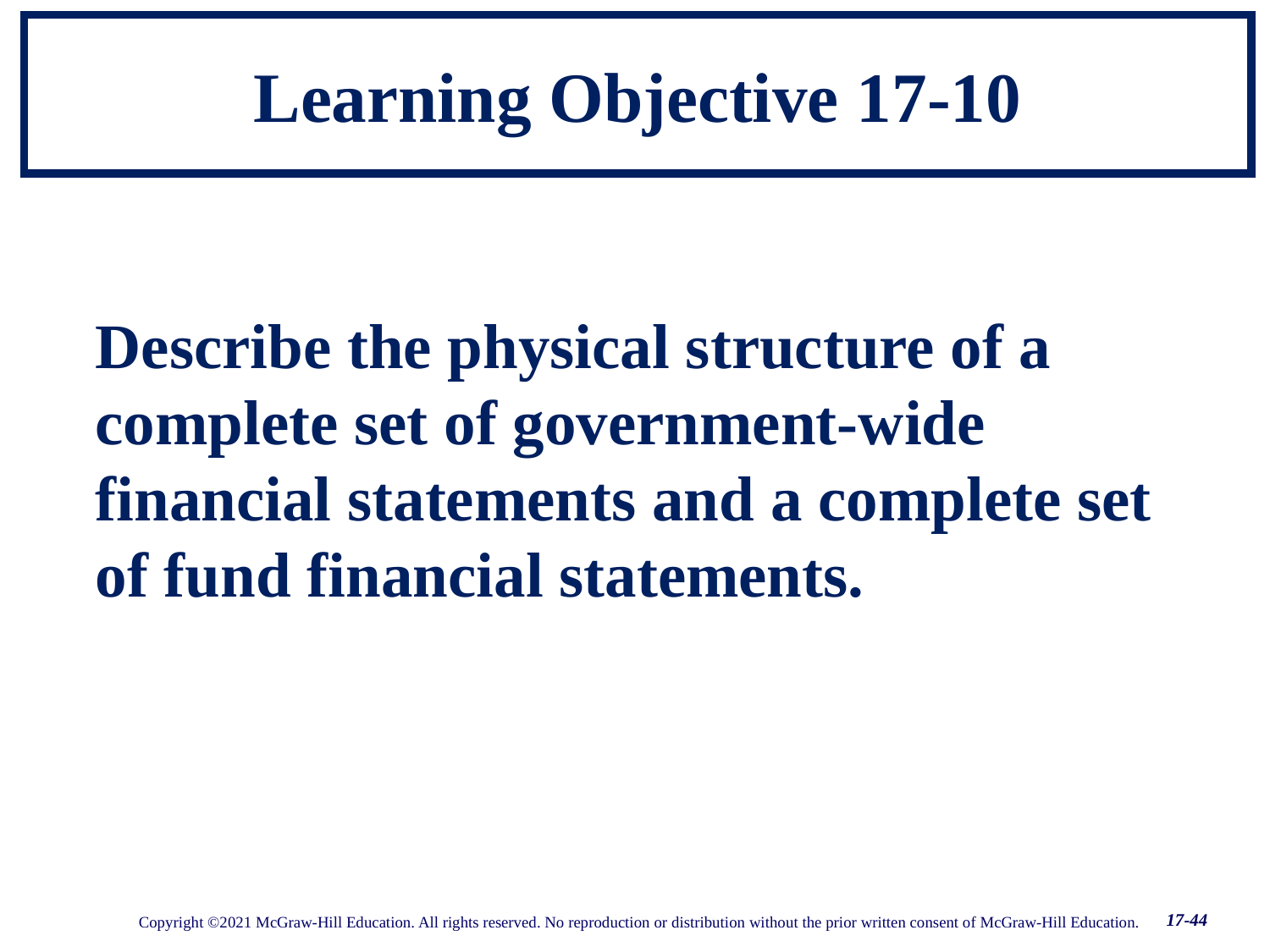

# Learning Objective 17-10

Describe the physical structure of a complete set of government-wide financial statements and a complete set of fund financial statements.

17-44
Copyright ©2021 McGraw-Hill Education. All rights reserved. No reproduction or distribution without the prior written consent of McGraw-Hill Education.